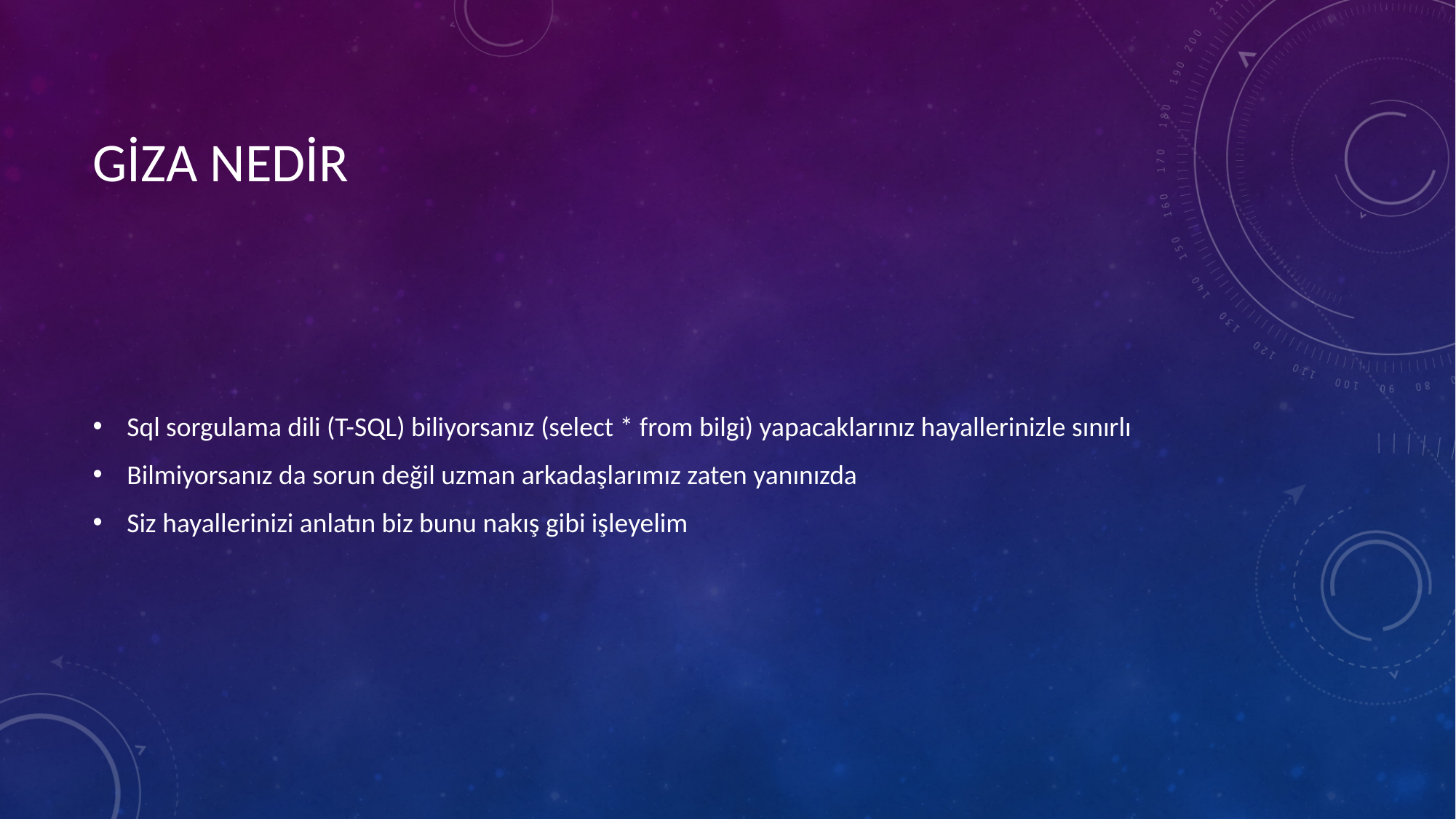

# Giza Nedir
Sql sorgulama dili (T-SQL) biliyorsanız (select * from bilgi) yapacaklarınız hayallerinizle sınırlı
Bilmiyorsanız da sorun değil uzman arkadaşlarımız zaten yanınızda
Siz hayallerinizi anlatın biz bunu nakış gibi işleyelim